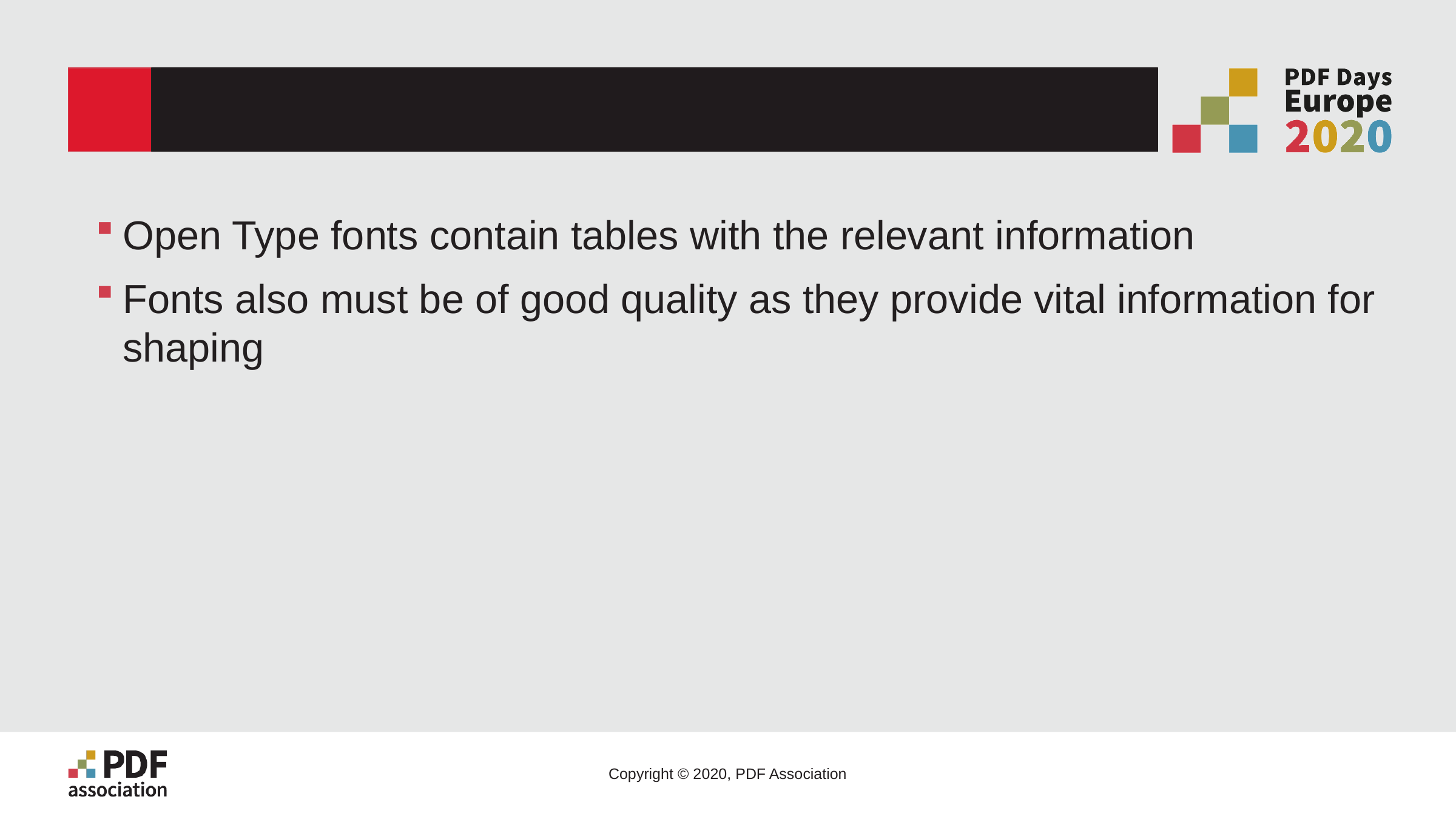

# Font Implementation
Open Type fonts contain tables with the relevant information
Fonts also must be of good quality as they provide vital information for shaping

10
Copyright © 2020, PDF Association